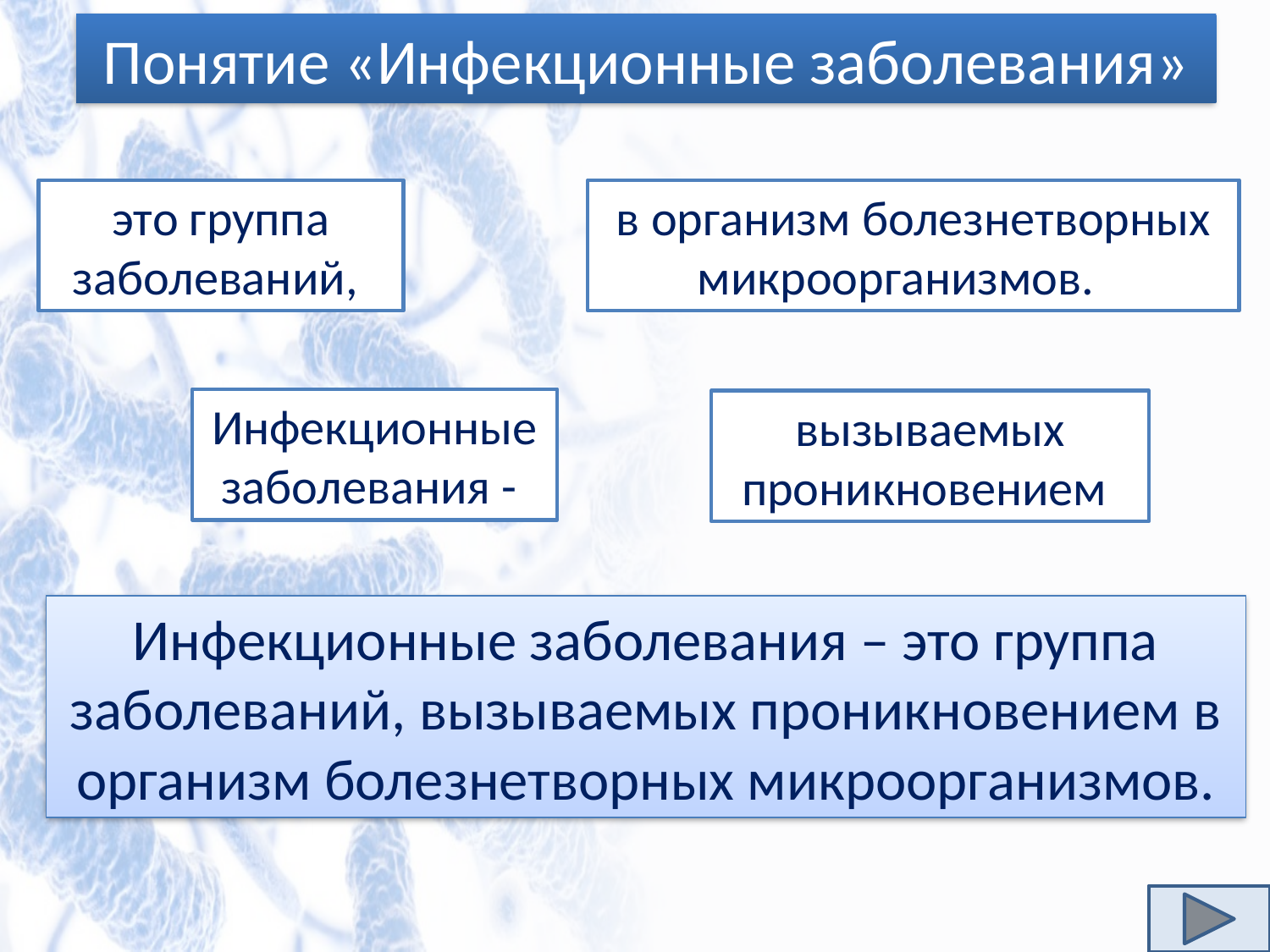

Понятие «Инфекционные заболевания»
это группа заболеваний,
в организм болезнетворных микроорганизмов..
Инфекционные заболевания -
вызываемых проникновением
Инфекционные заболевания – это группа заболеваний, вызываемых проникновением в организм болезнетворных микроорганизмов.